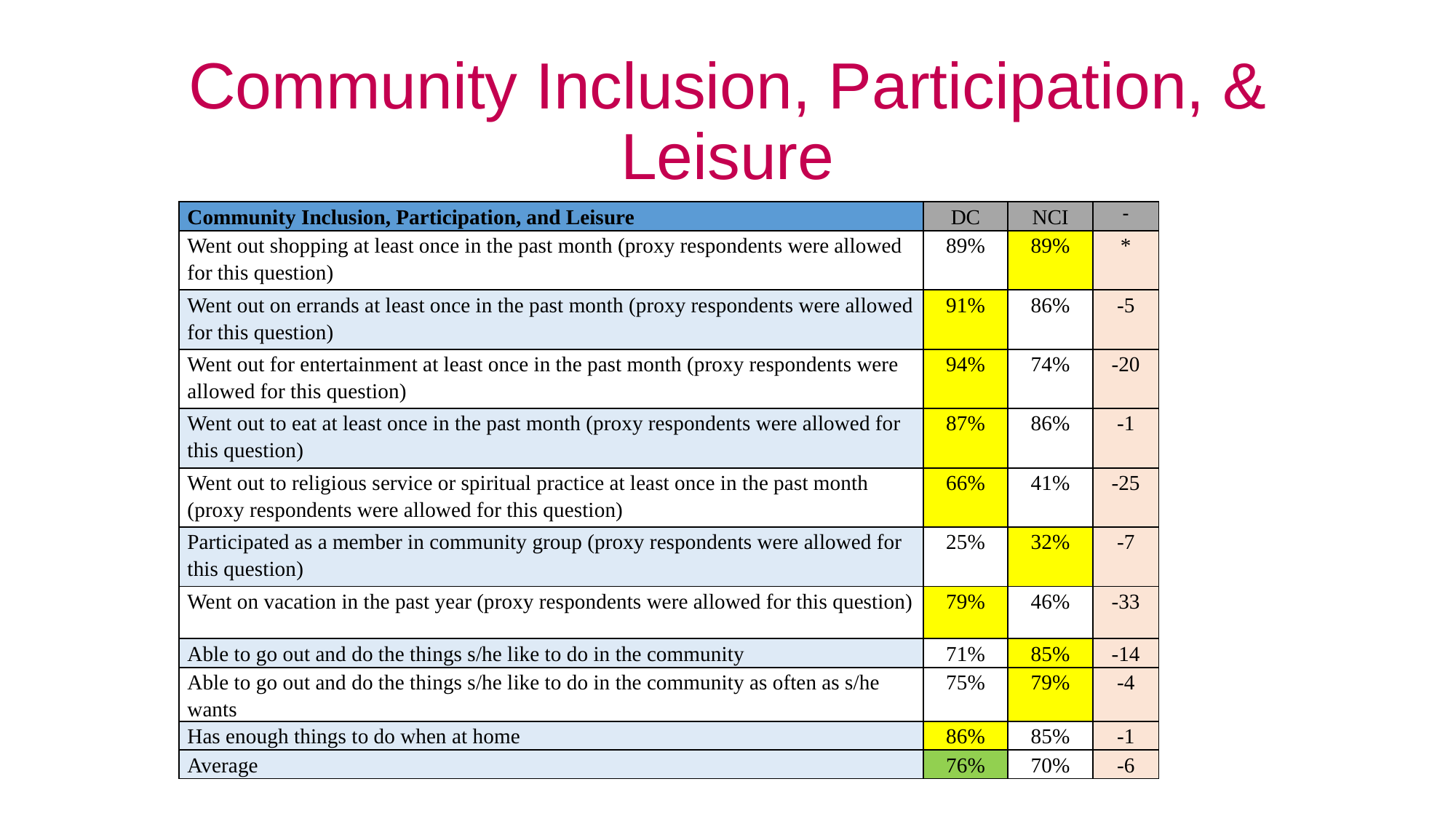

# Community Inclusion, Participation, & Leisure
| Community Inclusion, Participation, and Leisure | DC | NCI | - |
| --- | --- | --- | --- |
| Went out shopping at least once in the past month (proxy respondents were allowed for this question) | 89% | 89% | \* |
| Went out on errands at least once in the past month (proxy respondents were allowed for this question) | 91% | 86% | -5 |
| Went out for entertainment at least once in the past month (proxy respondents were allowed for this question) | 94% | 74% | -20 |
| Went out to eat at least once in the past month (proxy respondents were allowed for this question) | 87% | 86% | -1 |
| Went out to religious service or spiritual practice at least once in the past month (proxy respondents were allowed for this question) | 66% | 41% | -25 |
| Participated as a member in community group (proxy respondents were allowed for this question) | 25% | 32% | -7 |
| Went on vacation in the past year (proxy respondents were allowed for this question) | 79% | 46% | -33 |
| Able to go out and do the things s/he like to do in the community | 71% | 85% | -14 |
| Able to go out and do the things s/he like to do in the community as often as s/he wants | 75% | 79% | -4 |
| Has enough things to do when at home | 86% | 85% | -1 |
| Average | 76% | 70% | -6 |